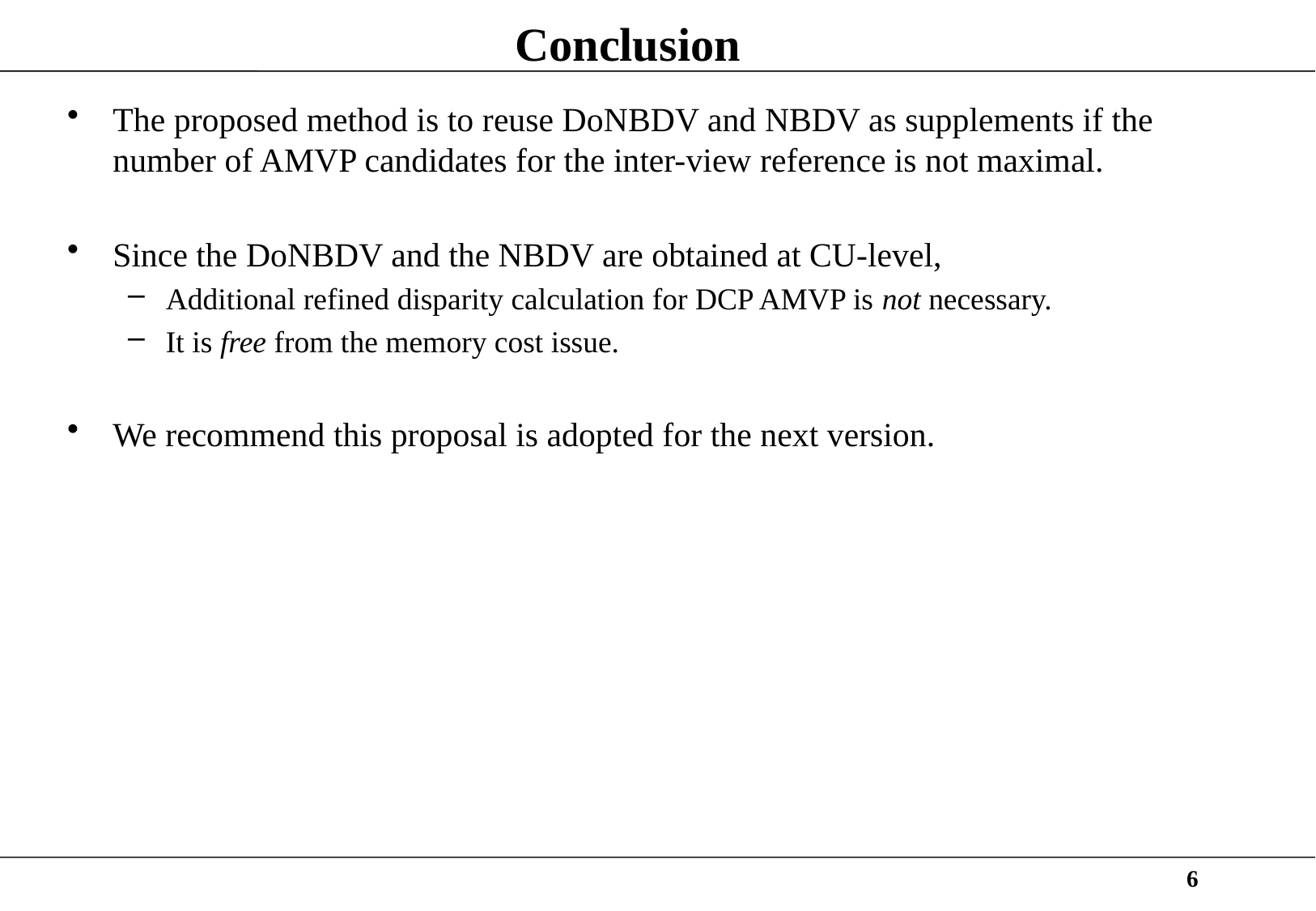

# Conclusion
The proposed method is to reuse DoNBDV and NBDV as supplements if the number of AMVP candidates for the inter-view reference is not maximal.

Since the DoNBDV and the NBDV are obtained at CU-level,
Additional refined disparity calculation for DCP AMVP is not necessary.
It is free from the memory cost issue.

We recommend this proposal is adopted for the next version.
6